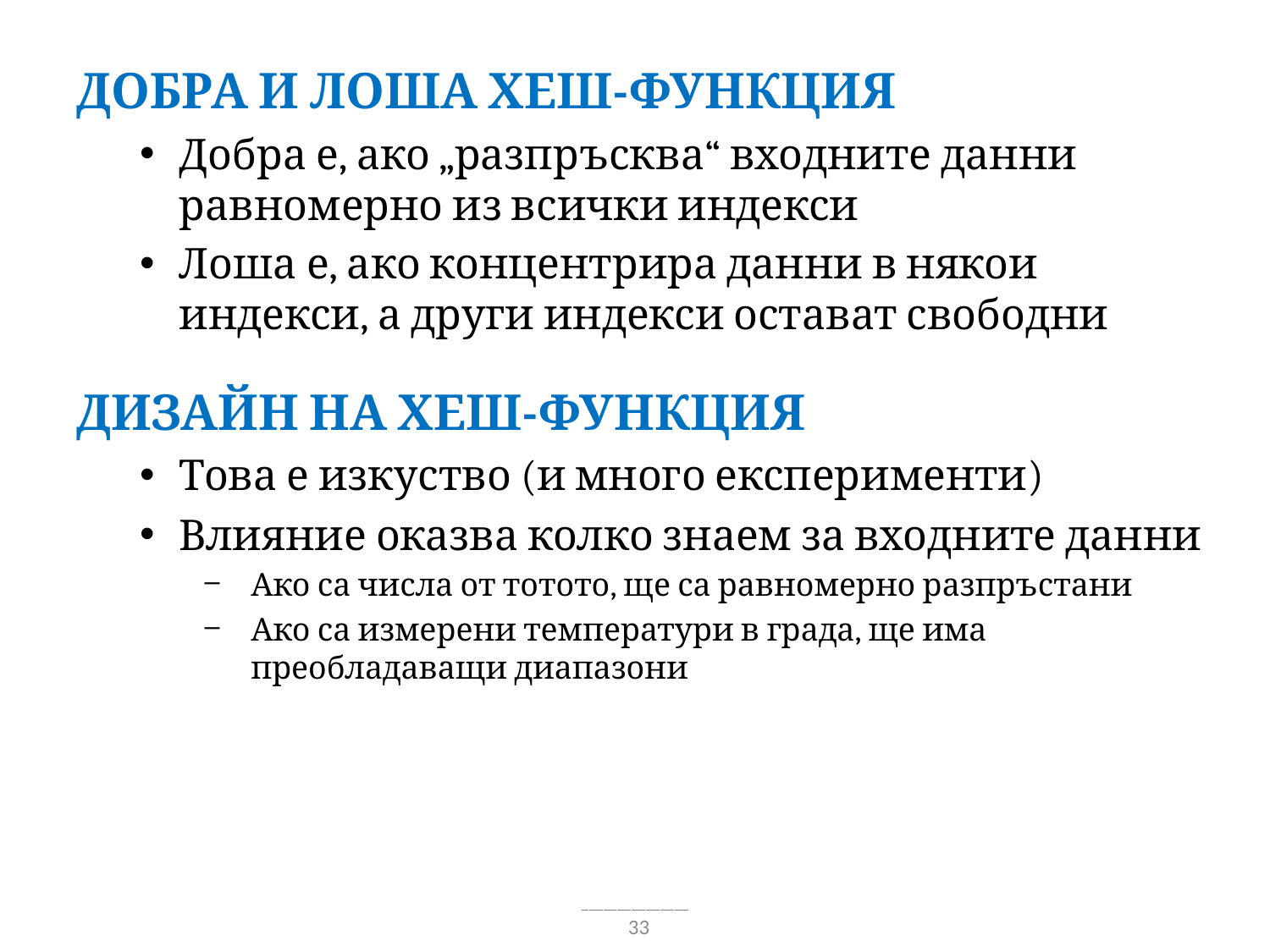

Добра и лоша хеш-функция
Добра е, ако „разпръсква“ входните данни равномерно из всички индекси
Лоша е, ако концентрира данни в някои индекси, а други индекси остават свободни
Дизайн на хеш-функция
Това е изкуство (и много експерименти)
Влияние оказва колко знаем за входните данни
Ако са числа от тотото, ще са равномерно разпръстани
Ако са измерени температури в града, ще има преобладаващи диапазони
33